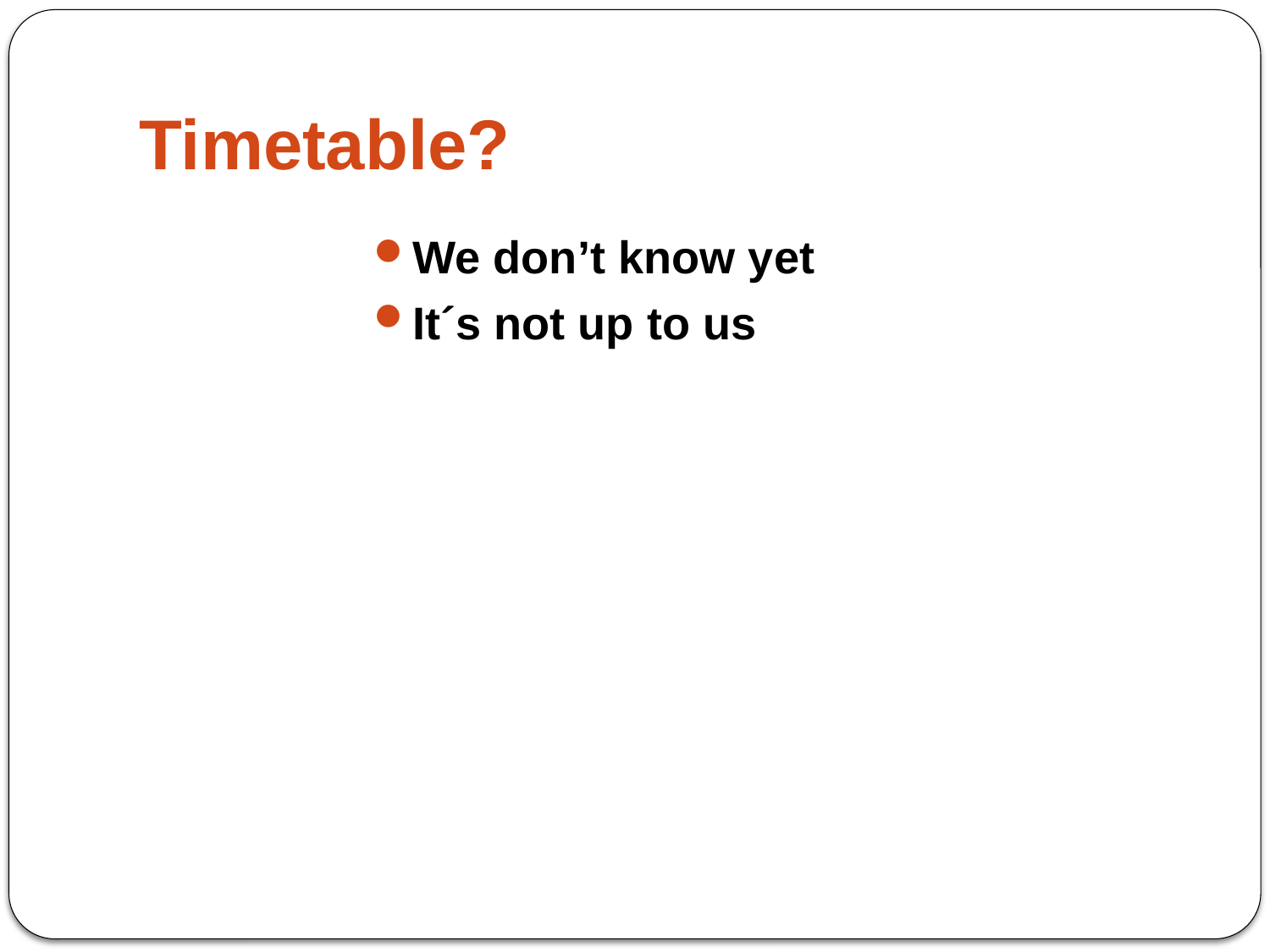

# Timetable?
We don’t know yet
It´s not up to us